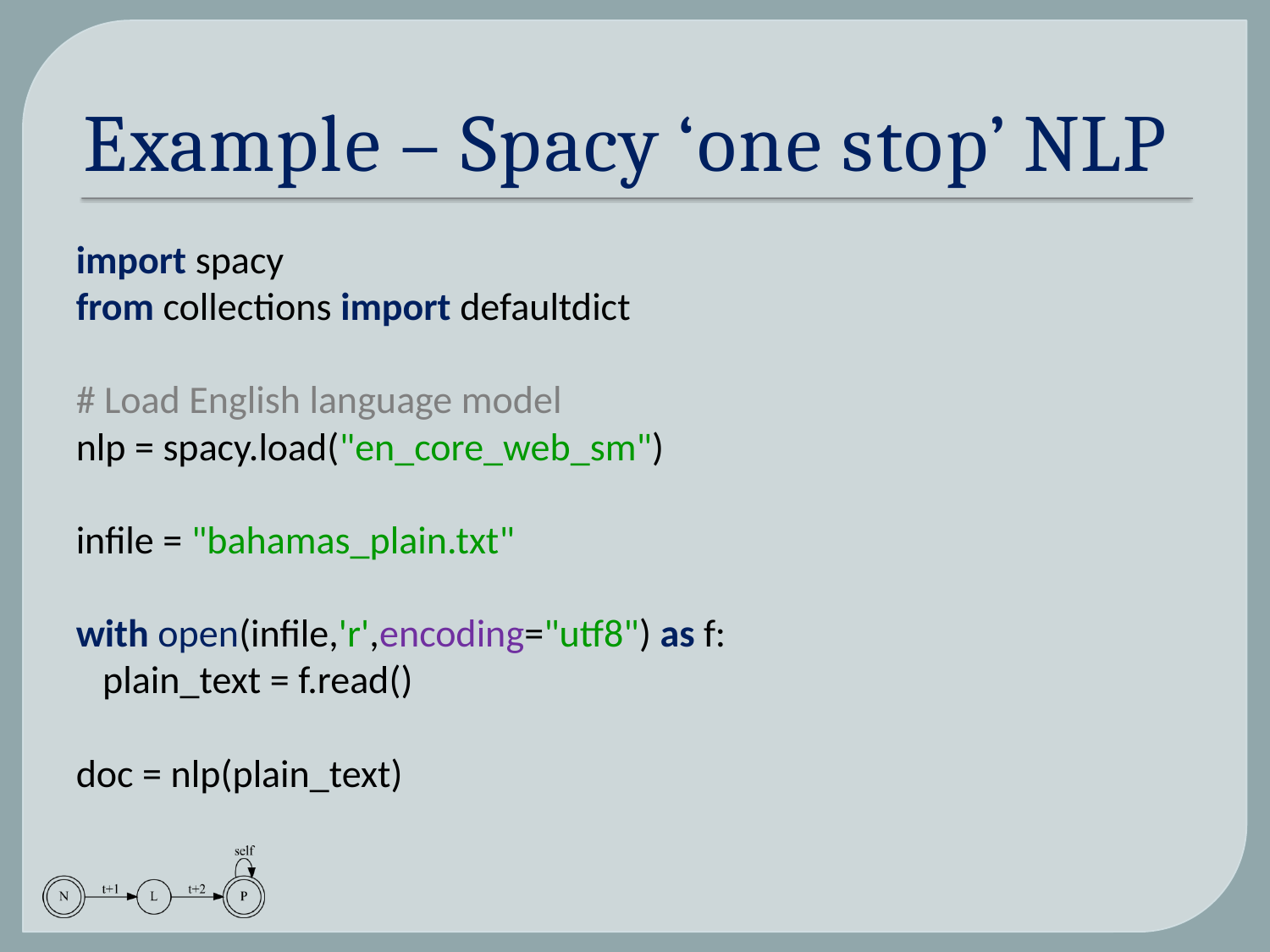

# Example – Spacy ‘one stop’ NLP
import spacy
from collections import defaultdict
# Load English language model
nlp = spacy.load("en_core_web_sm")
infile = "bahamas_plain.txt"
with open(infile,'r',encoding="utf8") as f:
   plain_text = f.read()
doc = nlp(plain_text)